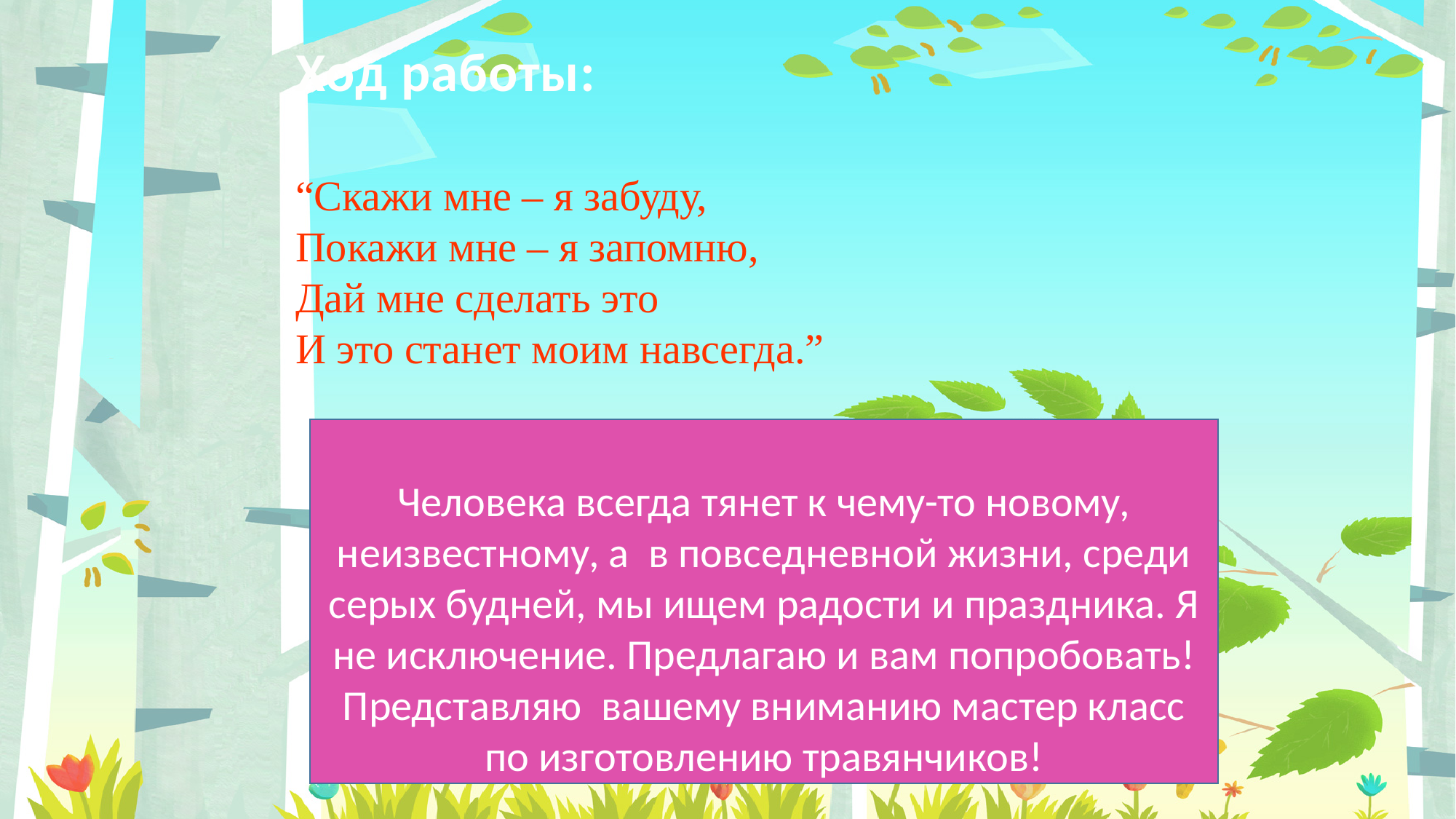

Ход работы:

“Скажи мне – я забуду,
Покажи мне – я запомню,
Дай мне сделать это
И это станет моим навсегда.”

Человека всегда тянет к чему-то новому, неизвестному, а  в повседневной жизни, среди серых будней, мы ищем радости и праздника. Я не исключение. Предлагаю и вам попробовать! Представляю  вашему вниманию мастер класс по изготовлению травянчиков!